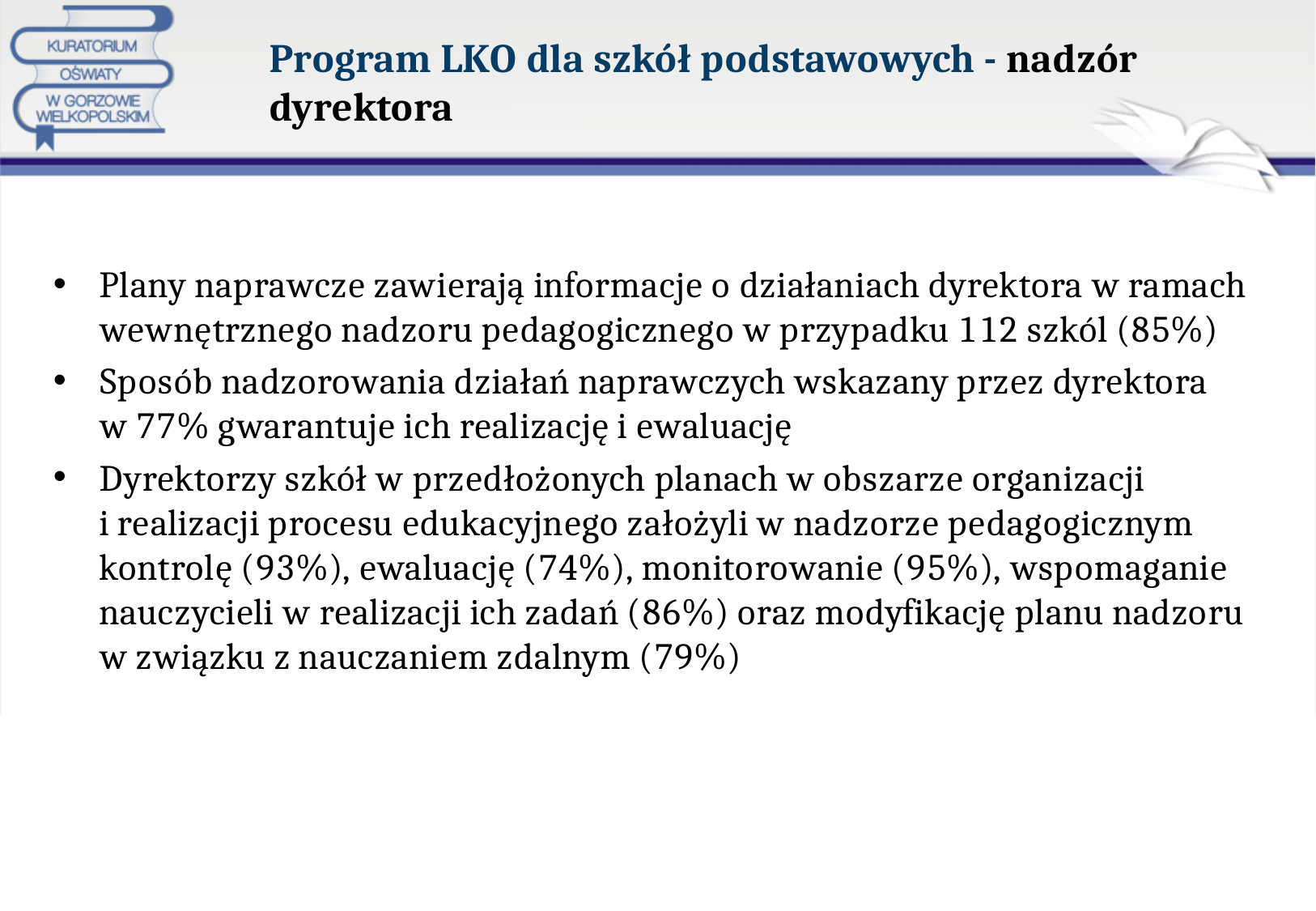

# Program LKO dla szkół podstawowych - nadzór dyrektora
Plany naprawcze zawierają informacje o działaniach dyrektora w ramach wewnętrznego nadzoru pedagogicznego w przypadku 112 szkól (85%)
Sposób nadzorowania działań naprawczych wskazany przez dyrektora
w 77% gwarantuje ich realizację i ewaluację
Dyrektorzy szkół w przedłożonych planach w obszarze organizacji
i realizacji procesu edukacyjnego założyli w nadzorze pedagogicznym kontrolę (93%), ewaluację (74%), monitorowanie (95%), wspomaganie nauczycieli w realizacji ich zadań (86%) oraz modyfikację planu nadzoru
w związku z nauczaniem zdalnym (79%)